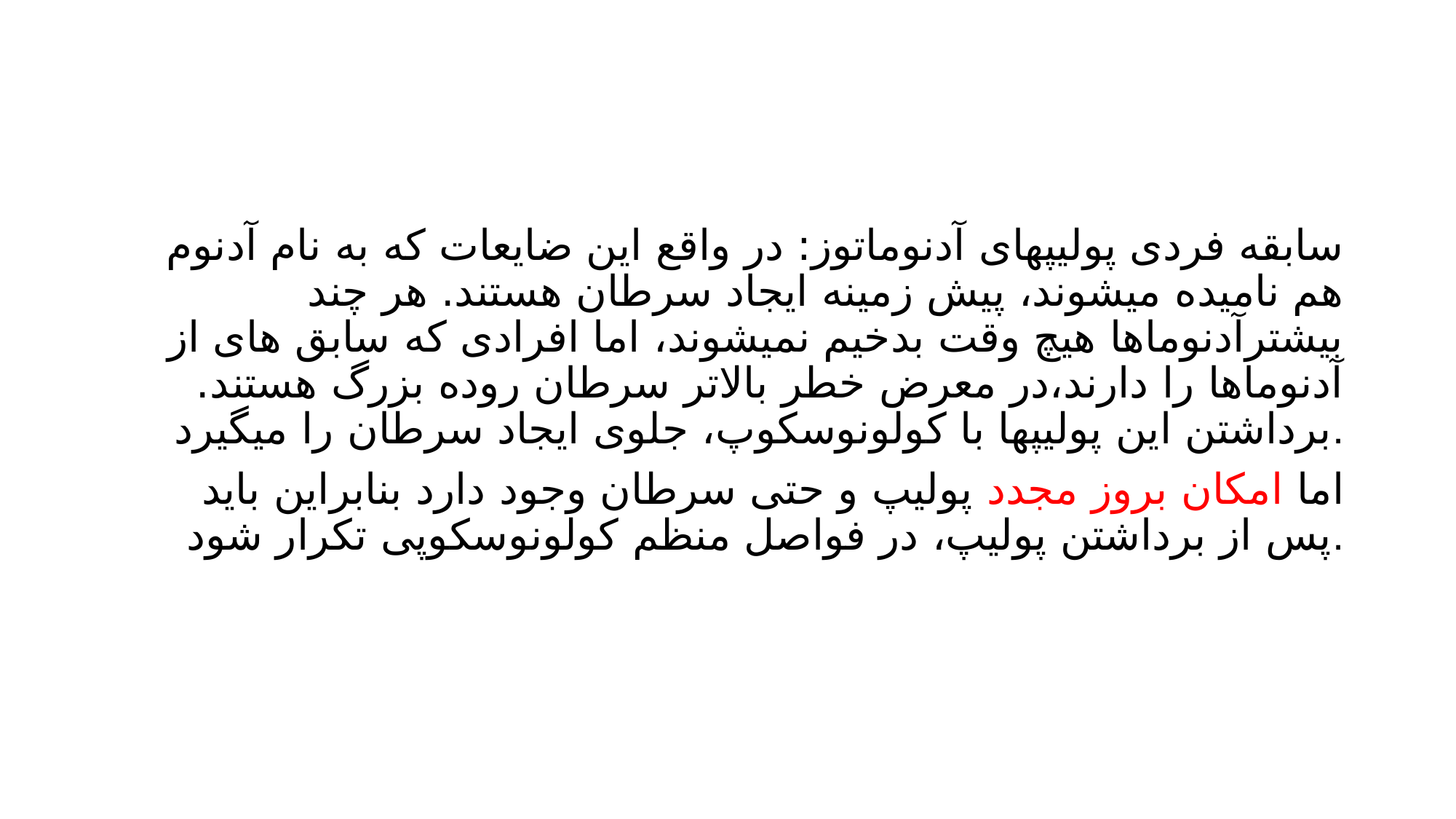

سابقه فردی پولیپهای آدنوماتوز: در واقع این ضایعات که به نام آدنوم هم نامیده میشوند، پیش زمینه ایجاد سرطان هستند. هر چند بیشترآدنوماها هیچ وقت بدخیم نمیشوند، اما افرادی که سابق های از آدنوماها را دارند،در معرض خطر بالاتر سرطان روده بزرگ هستند. برداشتن این پولیپها با کولونوسکوپ، جلوی ایجاد سرطان را میگیرد.
 اما امکان بروز مجدد پولیپ و حتی سرطان وجود دارد بنابراین باید پس از برداشتن پولیپ، در فواصل منظم کولونوسکوپی تکرار شود.